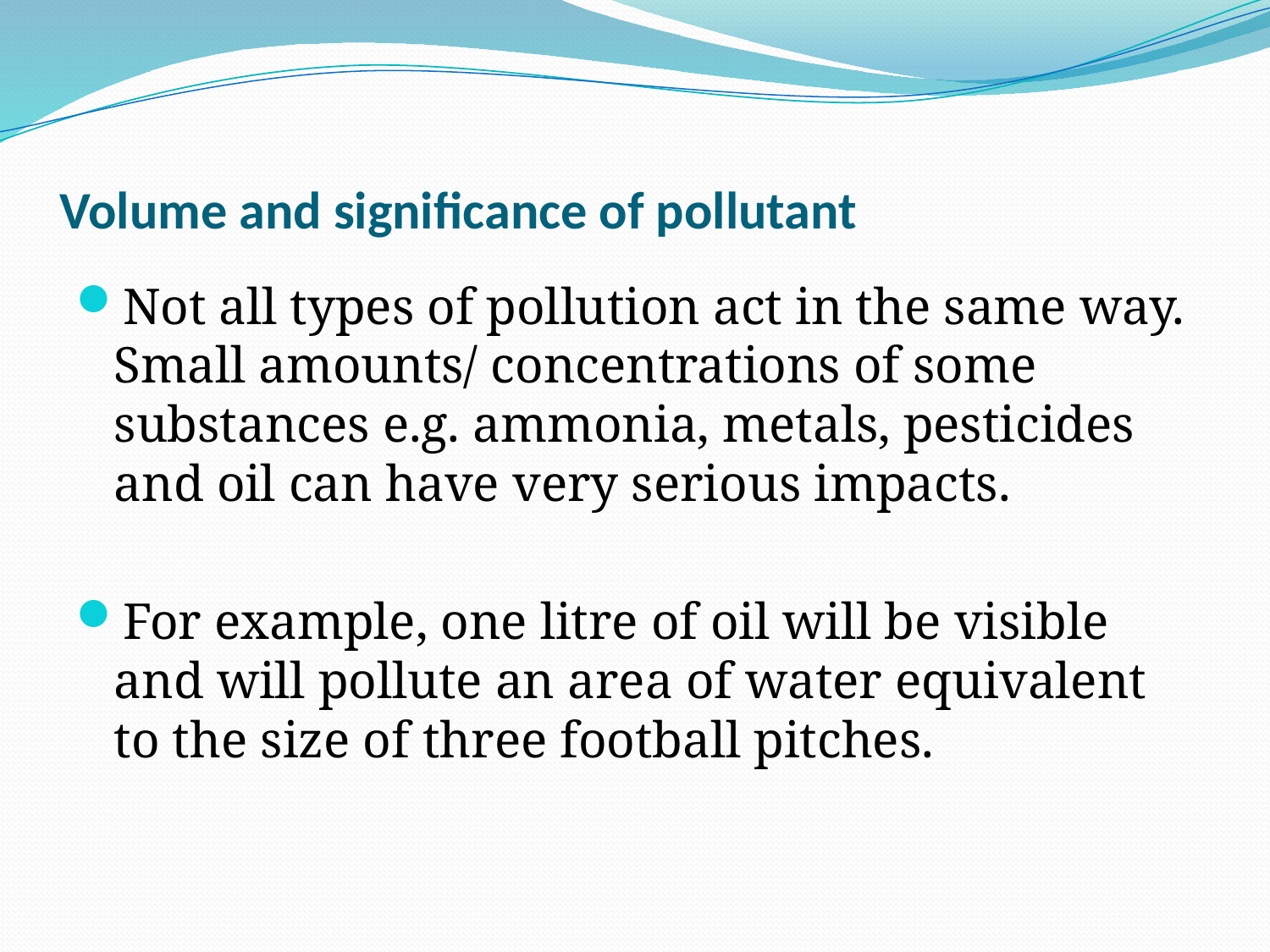

# Volume and significance of pollutant
Not all types of pollution act in the same way. Small amounts/ concentrations of some substances e.g. ammonia, metals, pesticides and oil can have very serious impacts.

For example, one litre of oil will be visible and will pollute an area of water equivalent to the size of three football pitches.